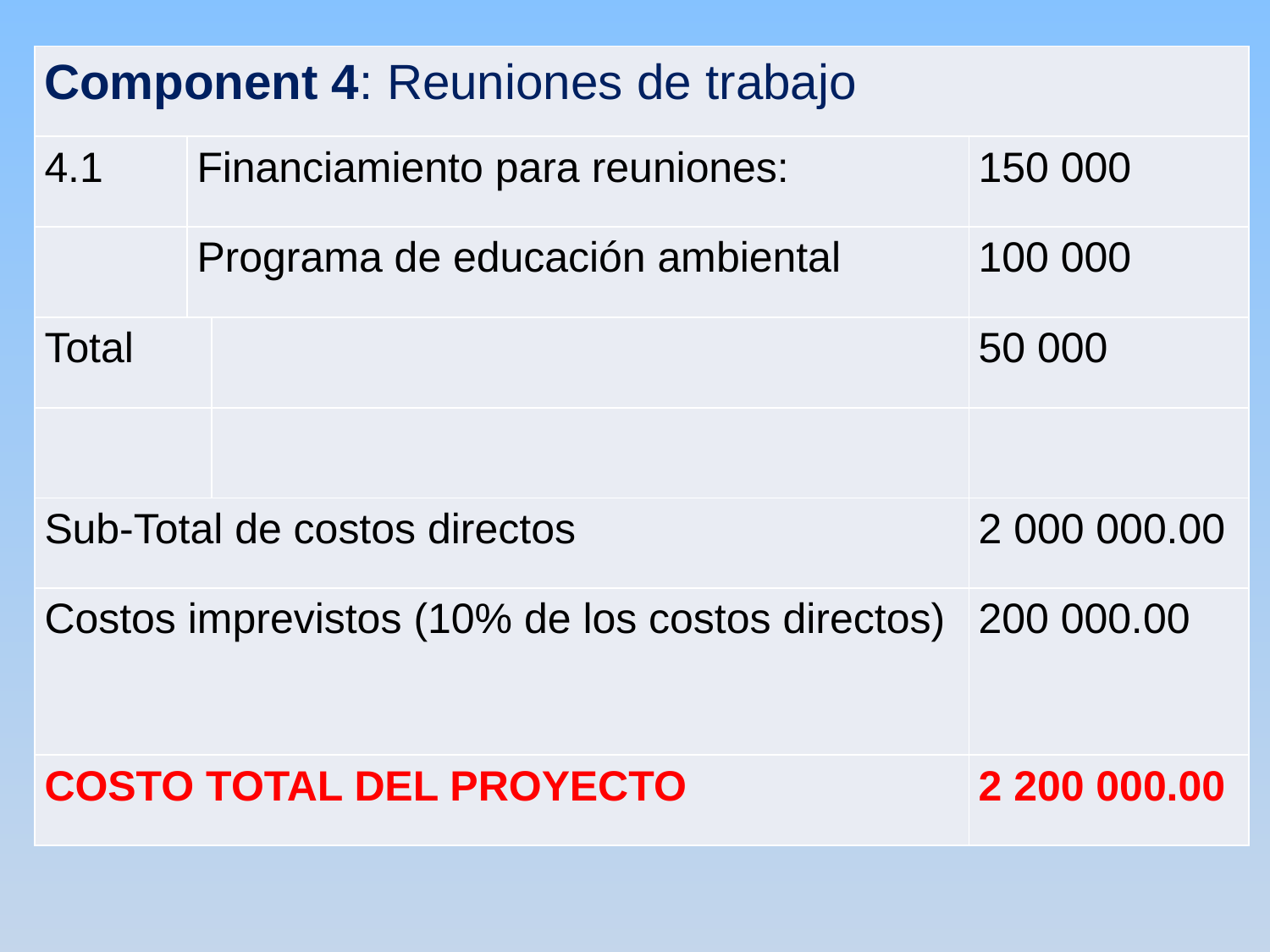

| Component 4: Reuniones de trabajo |  |  |  |
| --- | --- | --- | --- |
| 4.1 | Financiamiento para reuniones: |  | 150 000 |
|  | Programa de educación ambiental |  | 100 000 |
| Total |  |  | 50 000 |
|  |  |  |  |
| Sub‐Total de costos directos |  |  | 2 000 000.00 |
| Costos imprevistos (10% de los costos directos) |  |  | 200 000.00 |
| COSTO TOTAL DEL PROYECTO |  |  | 2 200 000.00 |